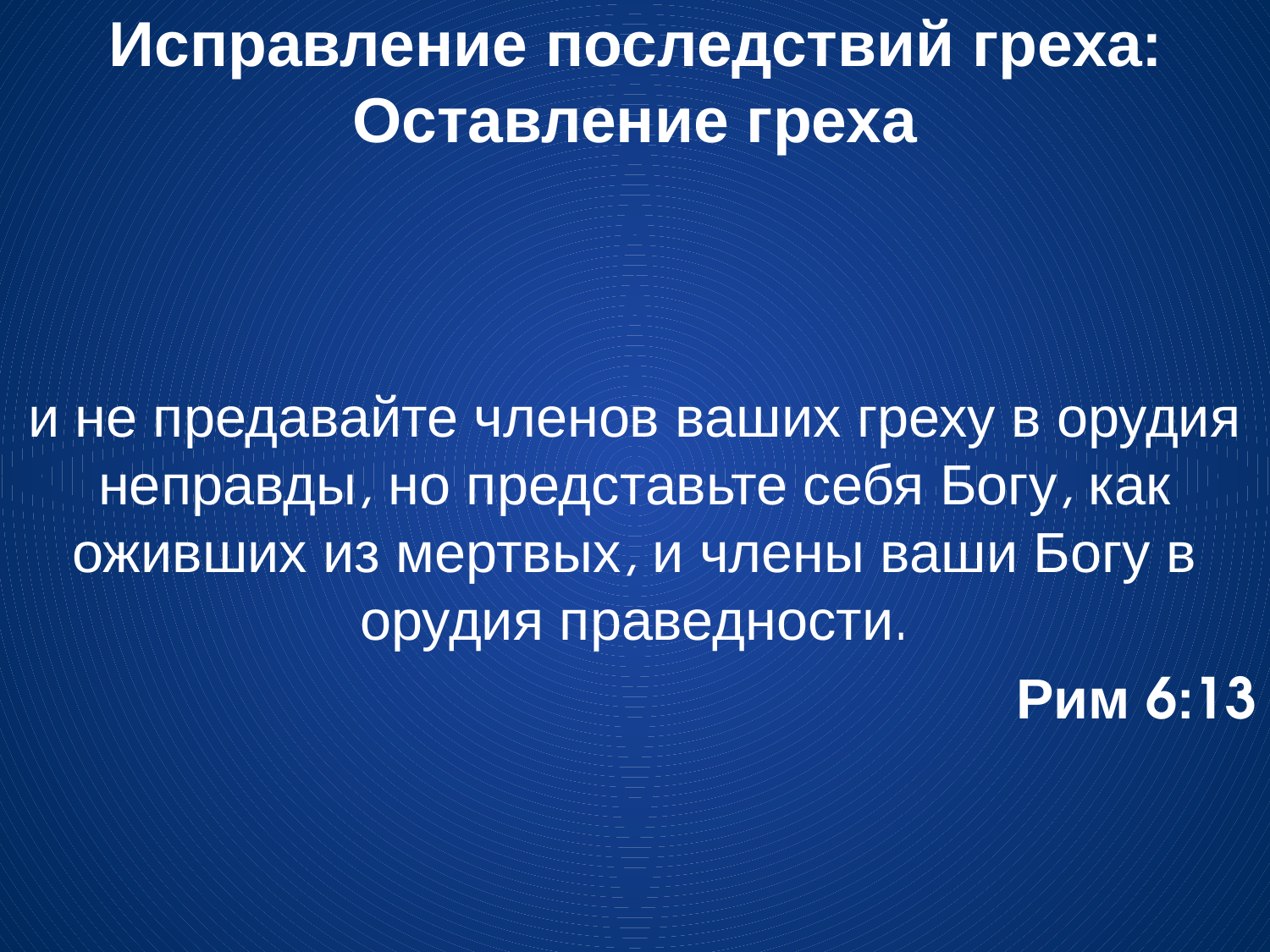

# Исправление последствий греха: Оставление греха
и не предавайте членов ваших греху в орудия неправды, но представьте себя Богу, как оживших из мертвых, и члены ваши Богу в орудия праведности.
Рим 6:13